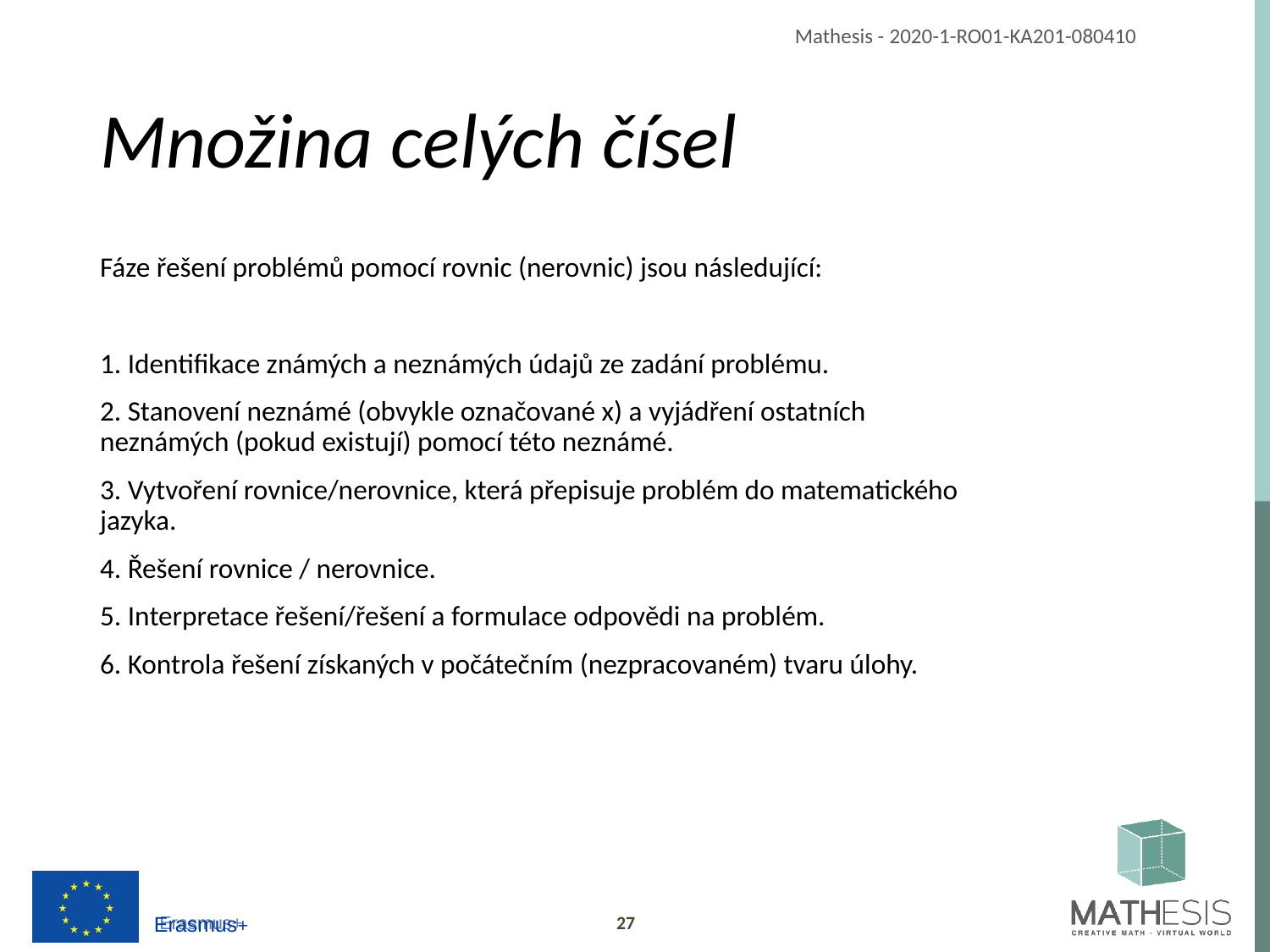

# Množina celých čísel
Fáze řešení problémů pomocí rovnic (nerovnic) jsou následující:

1. Identifikace známých a neznámých údajů ze zadání problému.
2. Stanovení neznámé (obvykle označované x) a vyjádření ostatních neznámých (pokud existují) pomocí této neznámé.
3. Vytvoření rovnice/nerovnice, která přepisuje problém do matematického jazyka.
4. Řešení rovnice / nerovnice.
5. Interpretace řešení/řešení a formulace odpovědi na problém.
6. Kontrola řešení získaných v počátečním (nezpracovaném) tvaru úlohy.